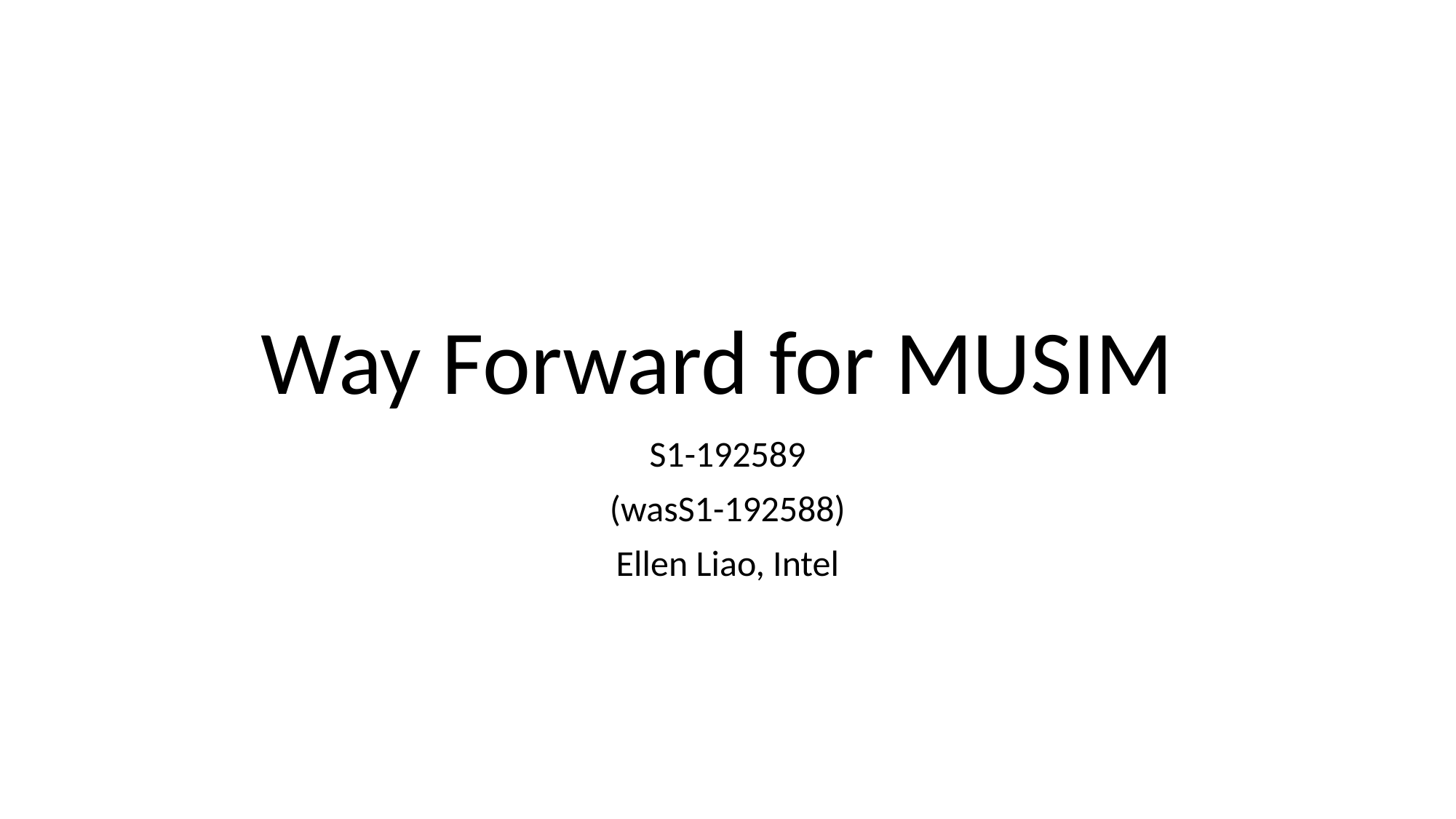

# Way Forward for MUSIM
S1-192589
(wasS1-192588)
Ellen Liao, Intel